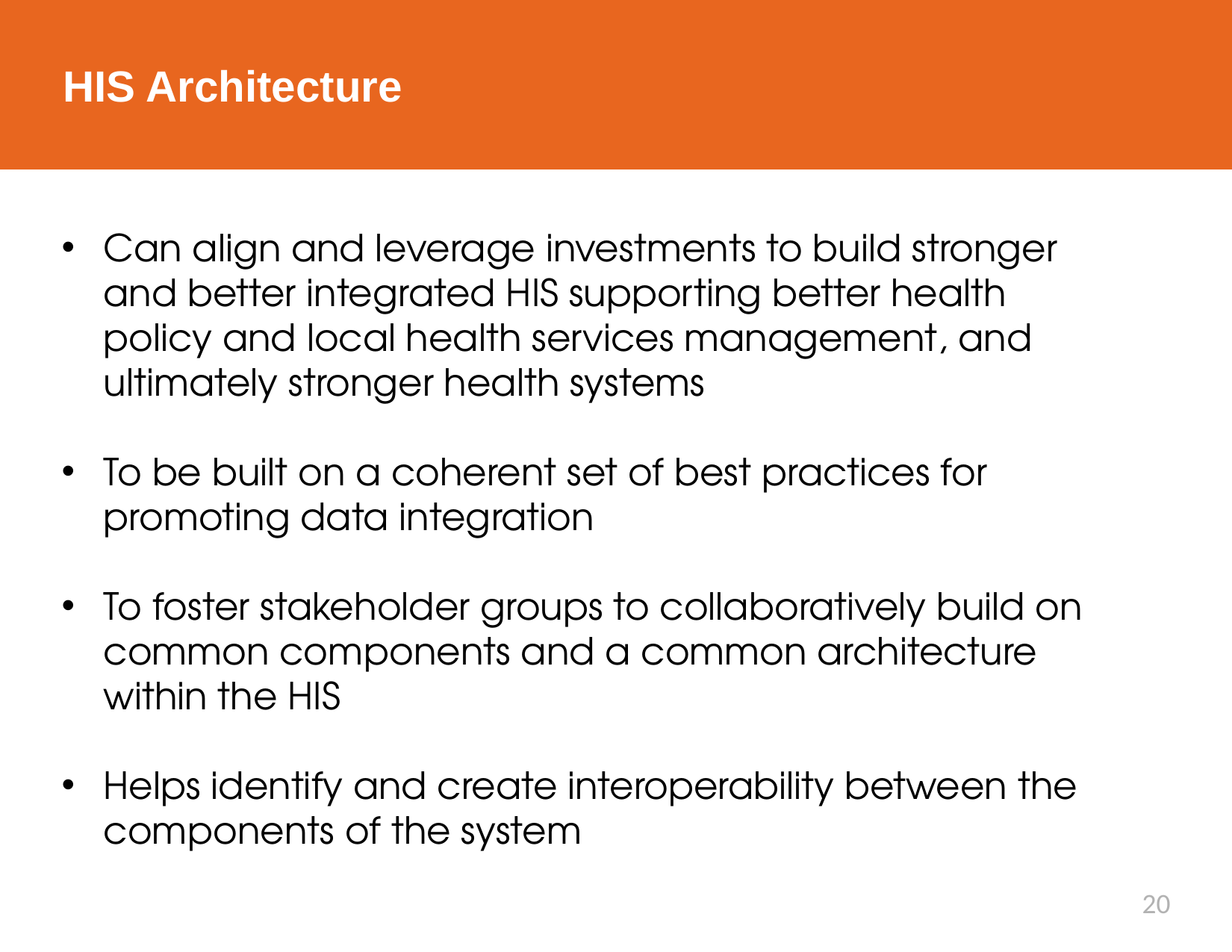

# HIS Architecture

Can align and leverage investments to build stronger and better integrated HIS supporting better health policy and local health services management, and ultimately stronger health systems

To be built on a coherent set of best practices for promoting data integration

To foster stakeholder groups to collaboratively build on common components and a common architecture within the HIS

Helps identify and create interoperability between the components of the system
20